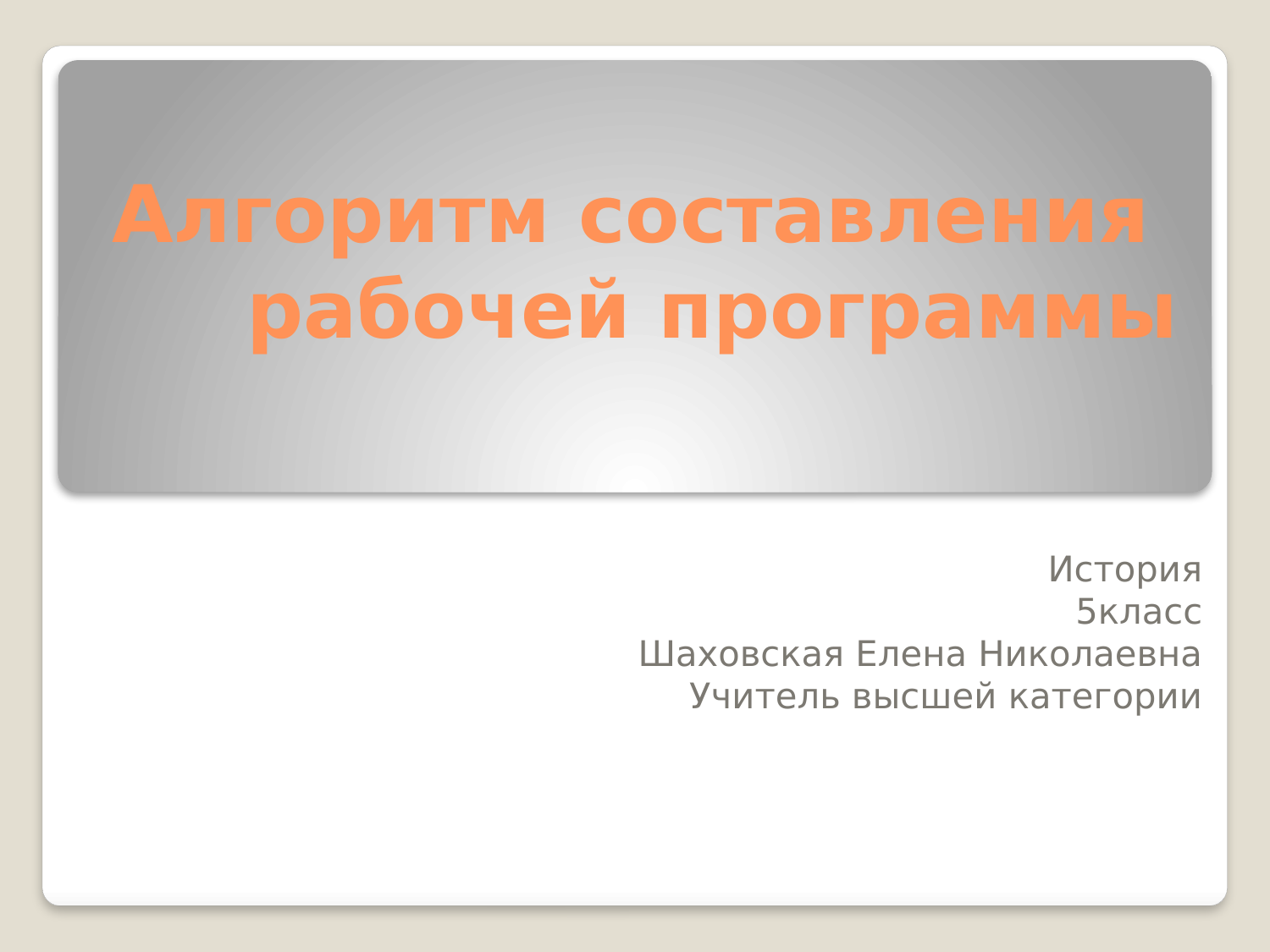

# Алгоритм составления рабочей программы
История
 5класс
Шаховская Елена Николаевна
Учитель высшей категории